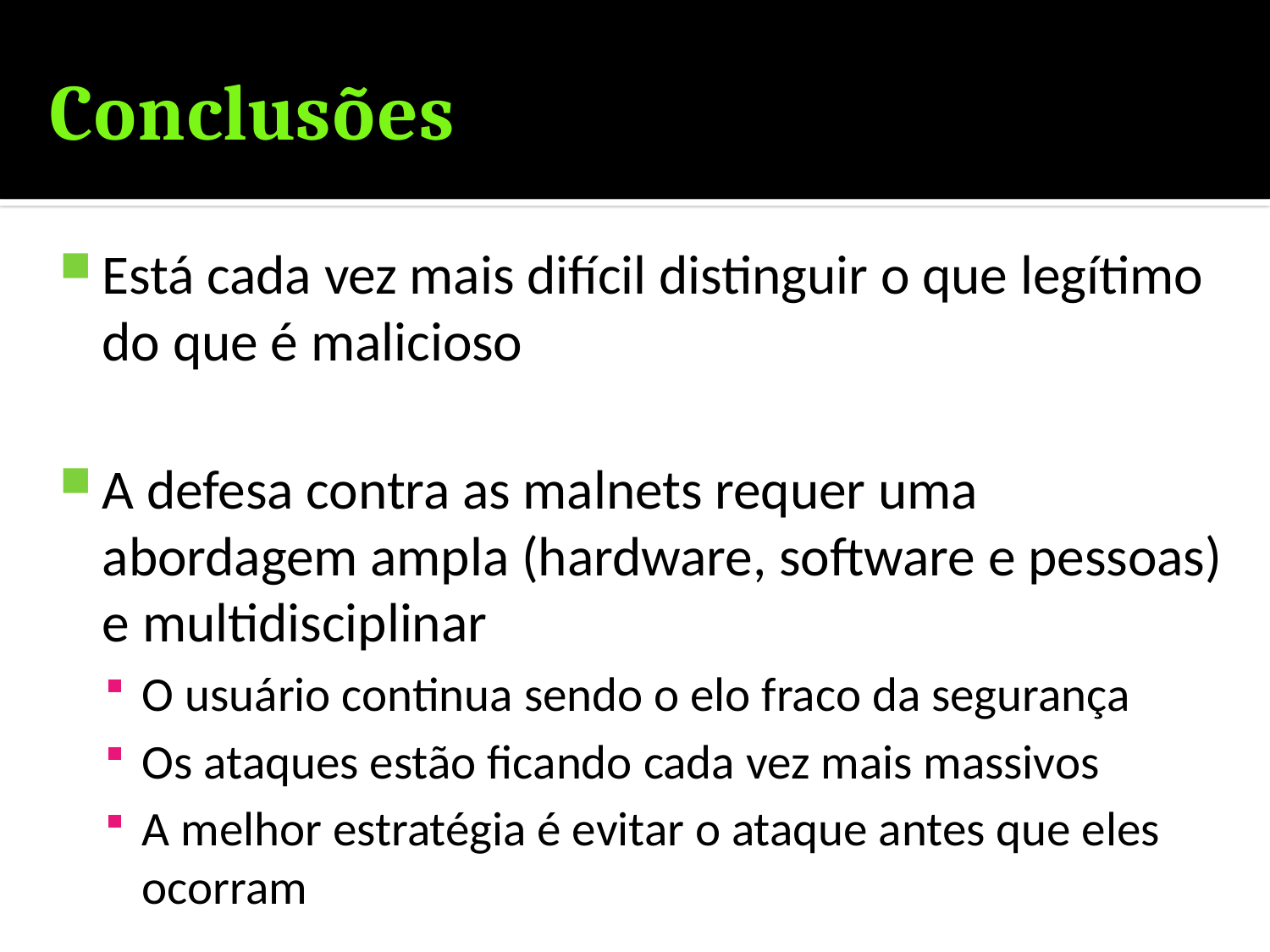

# Conclusões
Está cada vez mais difícil distinguir o que legítimo do que é malicioso

A defesa contra as malnets requer uma abordagem ampla (hardware, software e pessoas) e multidisciplinar
O usuário continua sendo o elo fraco da segurança
Os ataques estão ficando cada vez mais massivos
A melhor estratégia é evitar o ataque antes que eles ocorram